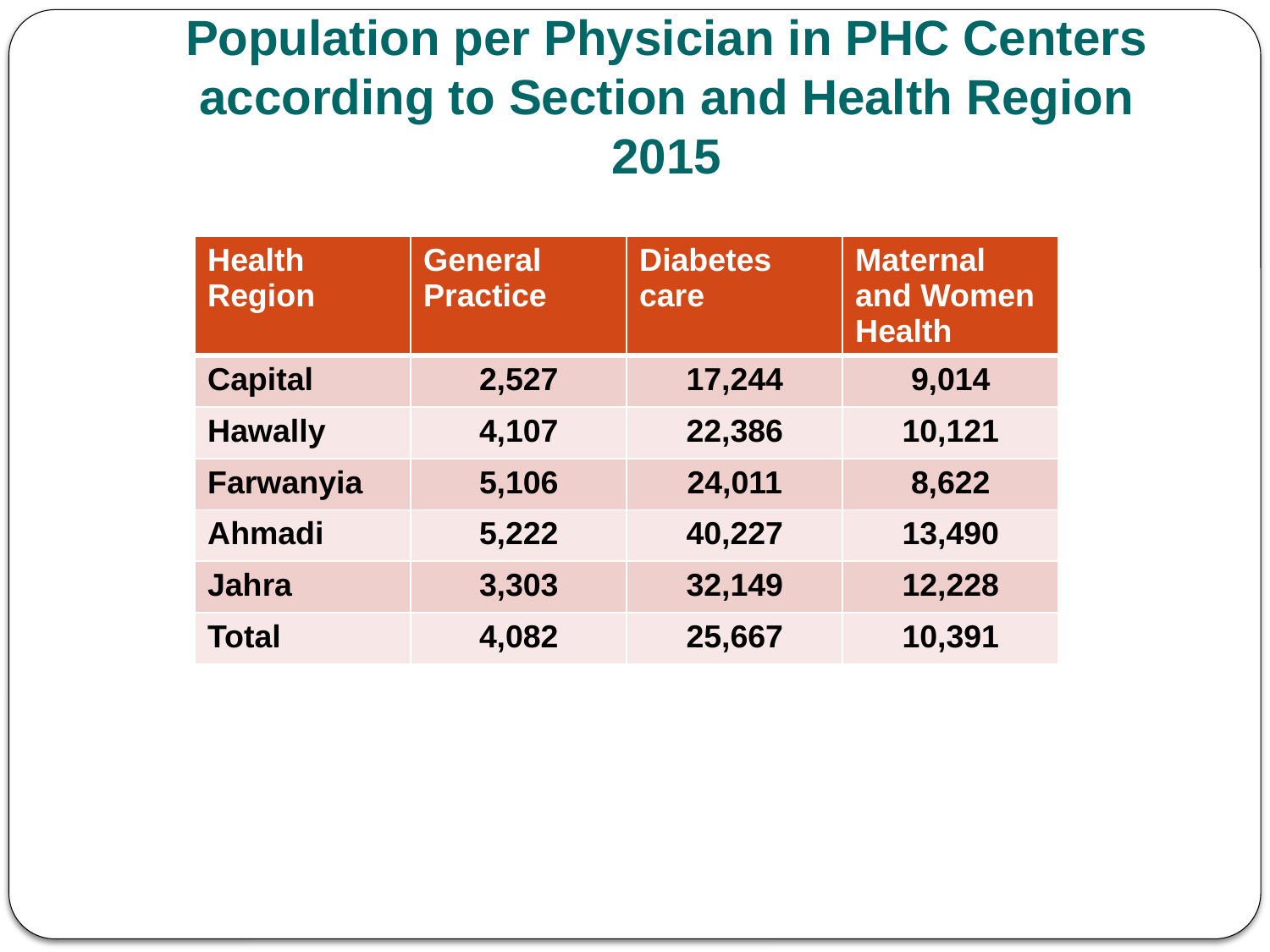

# Population per Physician in PHC Centers according to Section and Health Region 2015
| Health Region | General Practice | Diabetes care | Maternal and Women Health |
| --- | --- | --- | --- |
| Capital | 2,527 | 17,244 | 9,014 |
| Hawally | 4,107 | 22,386 | 10,121 |
| Farwanyia | 5,106 | 24,011 | 8,622 |
| Ahmadi | 5,222 | 40,227 | 13,490 |
| Jahra | 3,303 | 32,149 | 12,228 |
| Total | 4,082 | 25,667 | 10,391 |